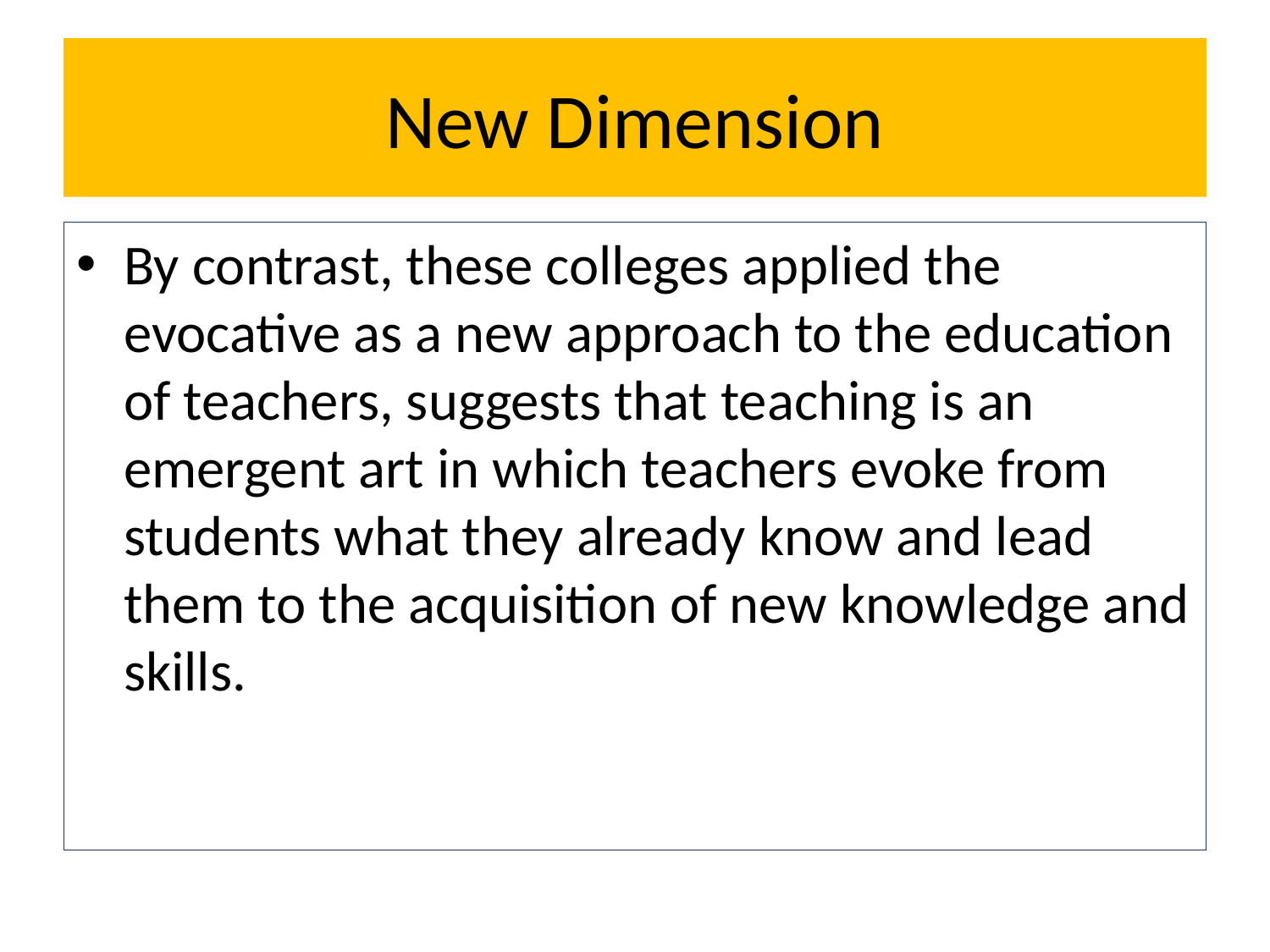

# New Dimension
By contrast, these colleges applied the evocative as a new approach to the education of teachers, suggests that teaching is an emergent art in which teachers evoke from students what they already know and lead them to the acquisition of new knowledge and skills.